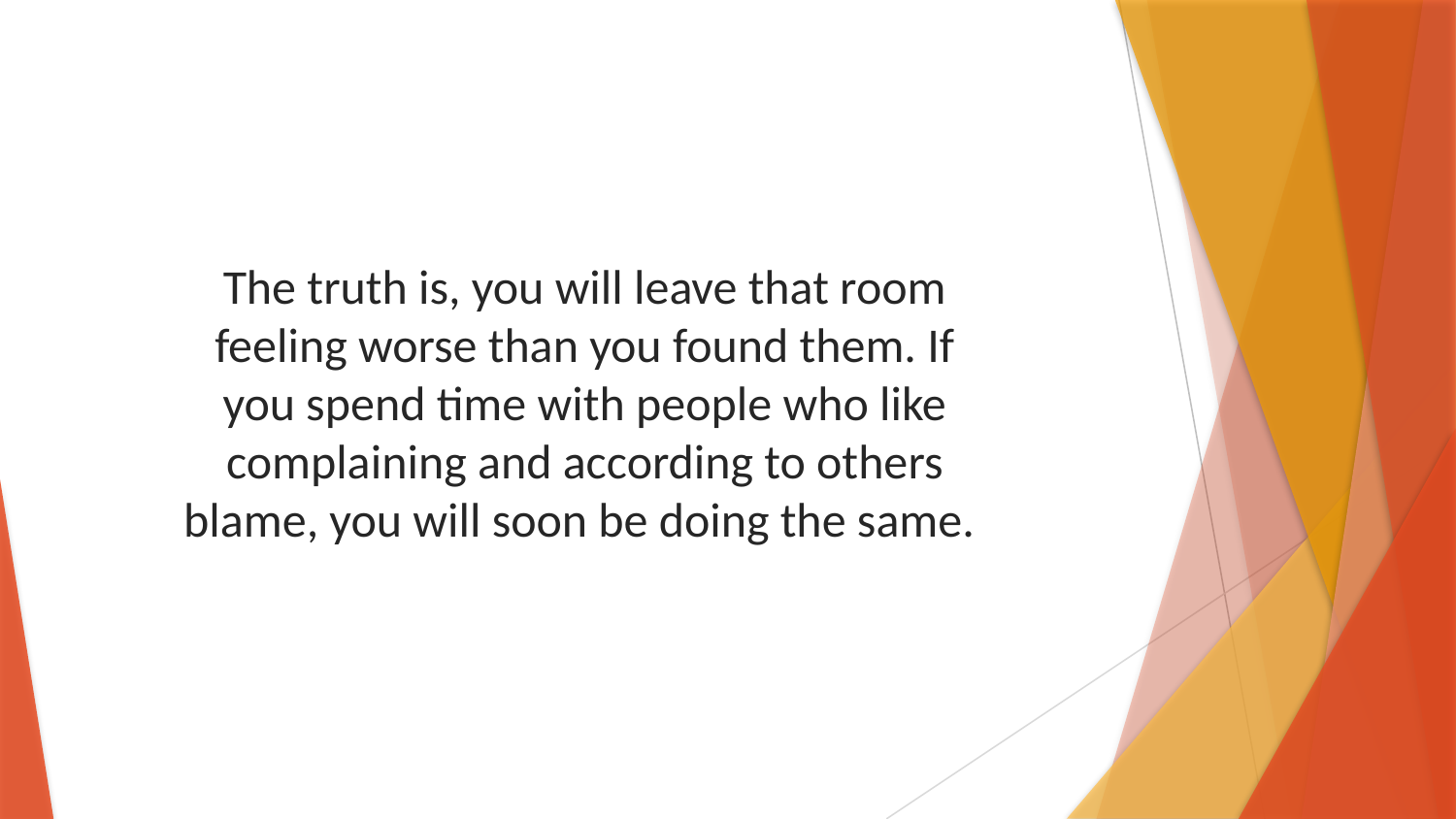

The truth is, you will leave that room feeling worse than you found them. If you spend time with people who like complaining and according to others blame, you will soon be doing the same.